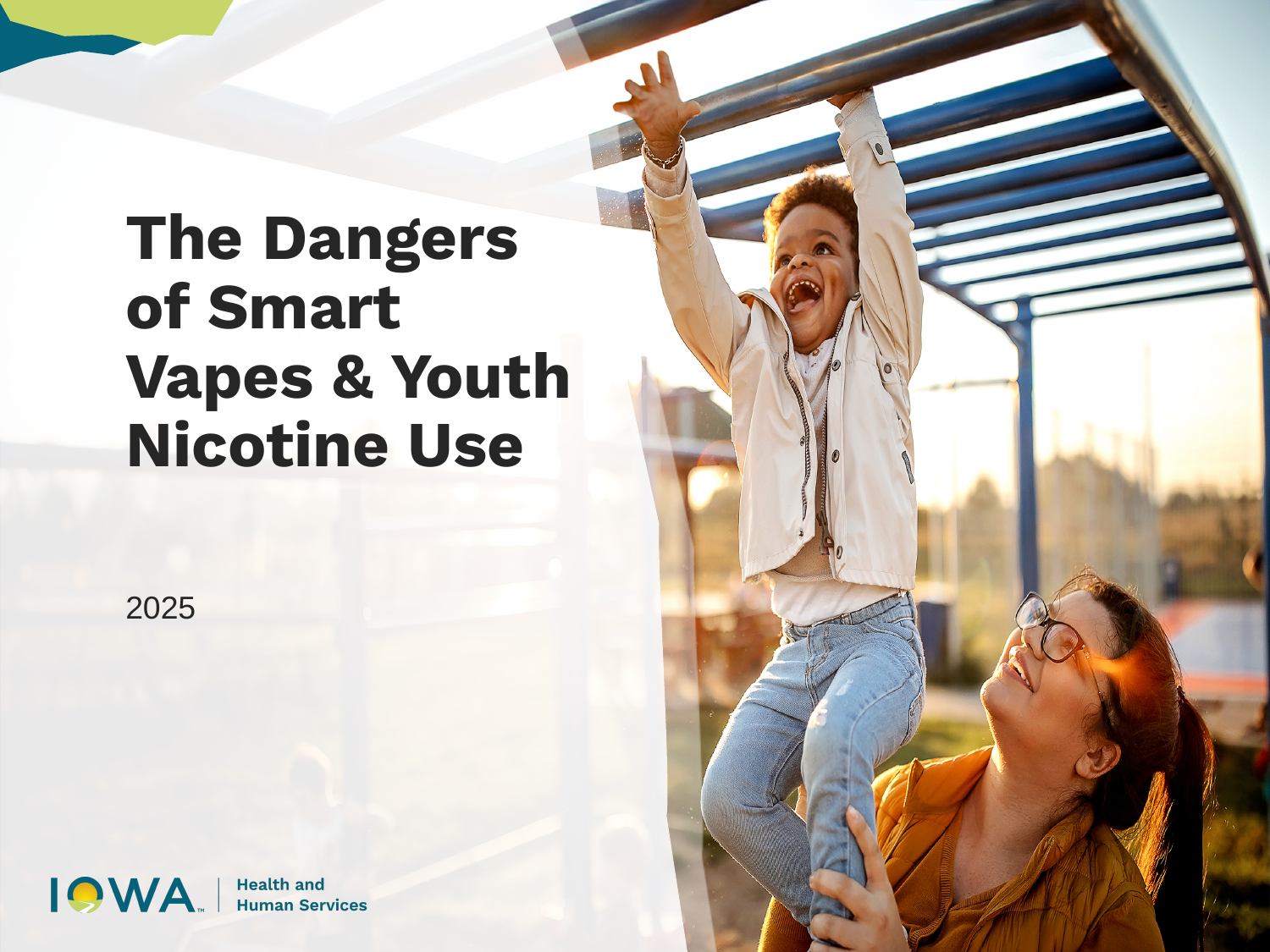

# The Dangers of Smart Vapes & Youth Nicotine Use
2025